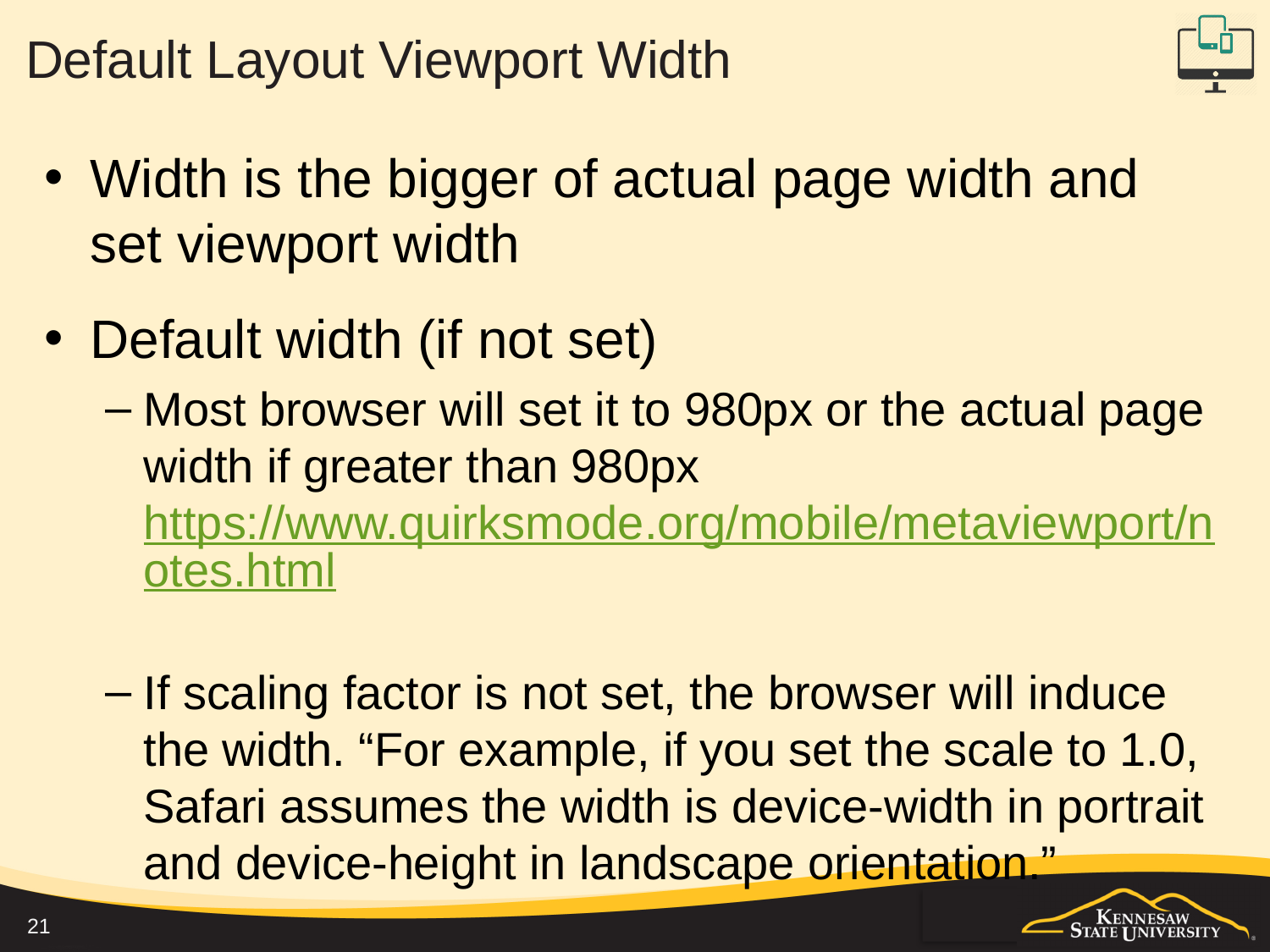

# Default Layout Viewport Width
Width is the bigger of actual page width and set viewport width
Default width (if not set)
Most browser will set it to 980px or the actual page width if greater than 980px https://www.quirksmode.org/mobile/metaviewport/notes.html
If scaling factor is not set, the browser will induce the width. “For example, if you set the scale to 1.0, Safari assumes the width is device-width in portrait and device-height in landscape orientation.”
21